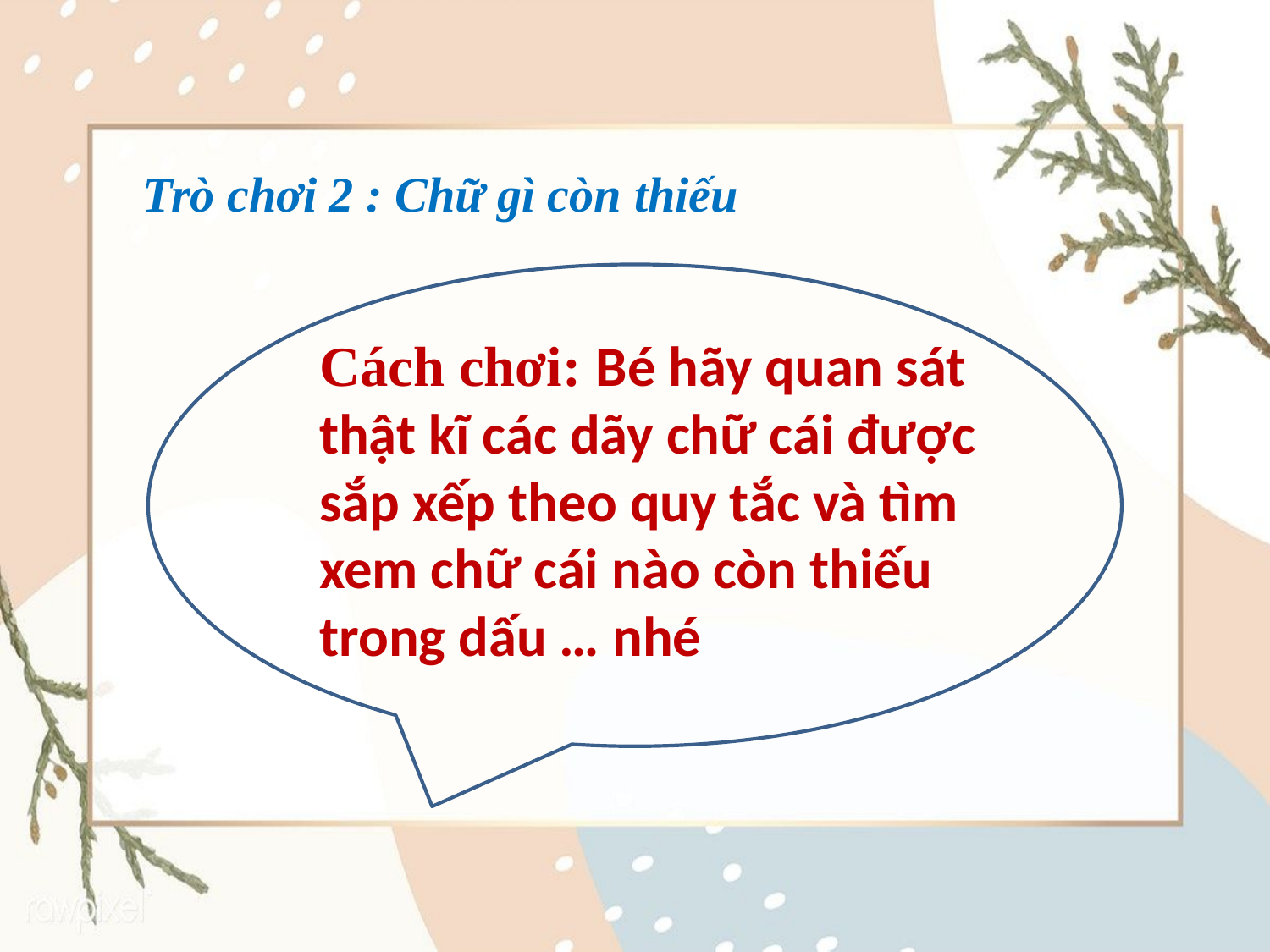

Trò chơi 2 : Chữ gì còn thiếu
Tro
Cách chơi: Bé hãy quan sát thật kĩ các dãy chữ cái được sắp xếp theo quy tắc và tìm xem chữ cái nào còn thiếu trong dấu … nhé